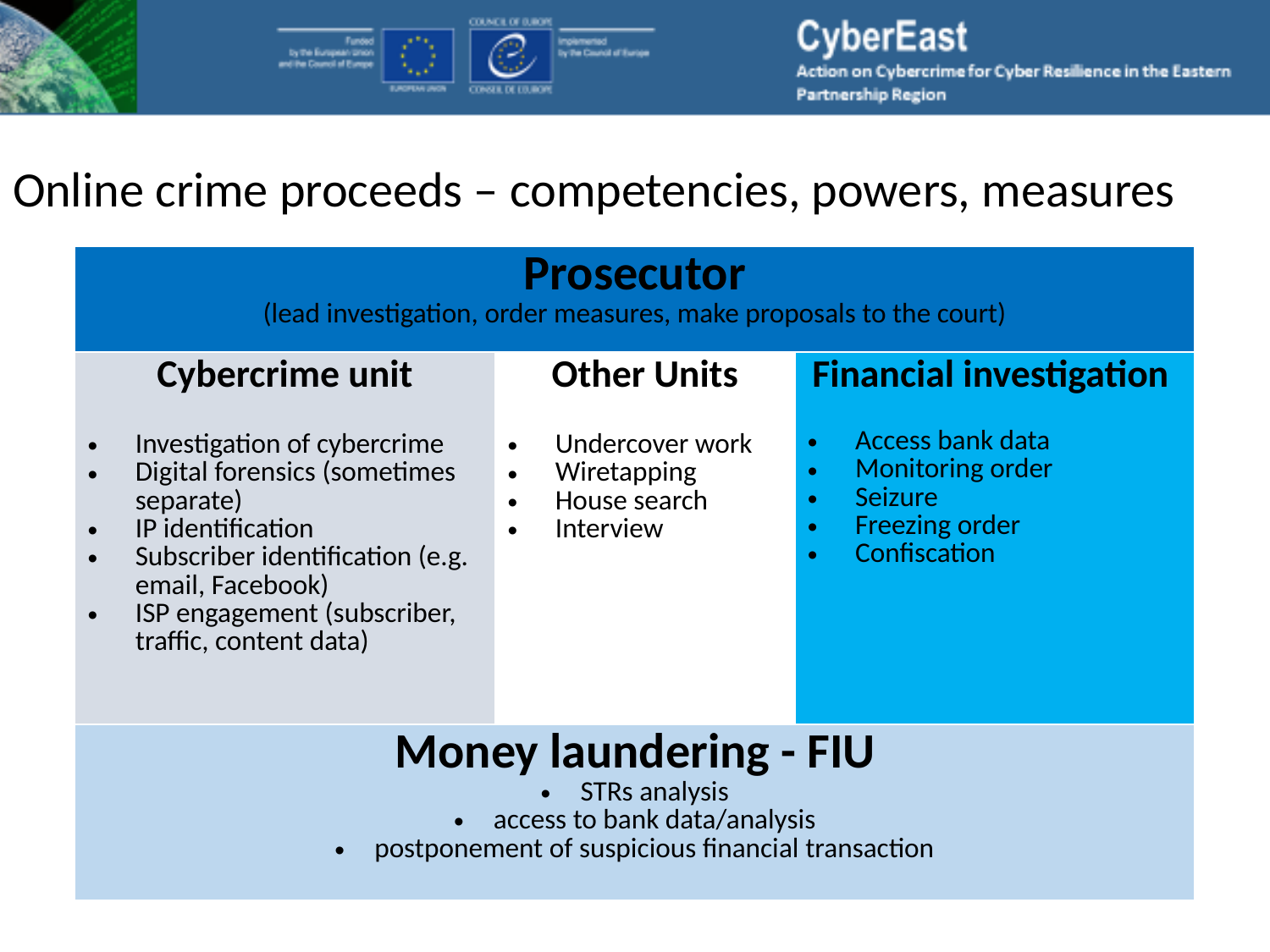

# Online crime proceeds – competencies, powers, measures
| Prosecutor (lead investigation, order measures, make proposals to the court) |  |  |
| --- | --- | --- |
| Cybercrime unit Investigation of cybercrime Digital forensics (sometimes separate) IP identification Subscriber identification (e.g. email, Facebook) ISP engagement (subscriber, traffic, content data) | Other Units Undercover work Wiretapping House search Interview | Financial investigation Access bank data Monitoring order Seizure Freezing order Confiscation |
| Money laundering - FIU STRs analysis access to bank data/analysis postponement of suspicious financial transaction |  |  |